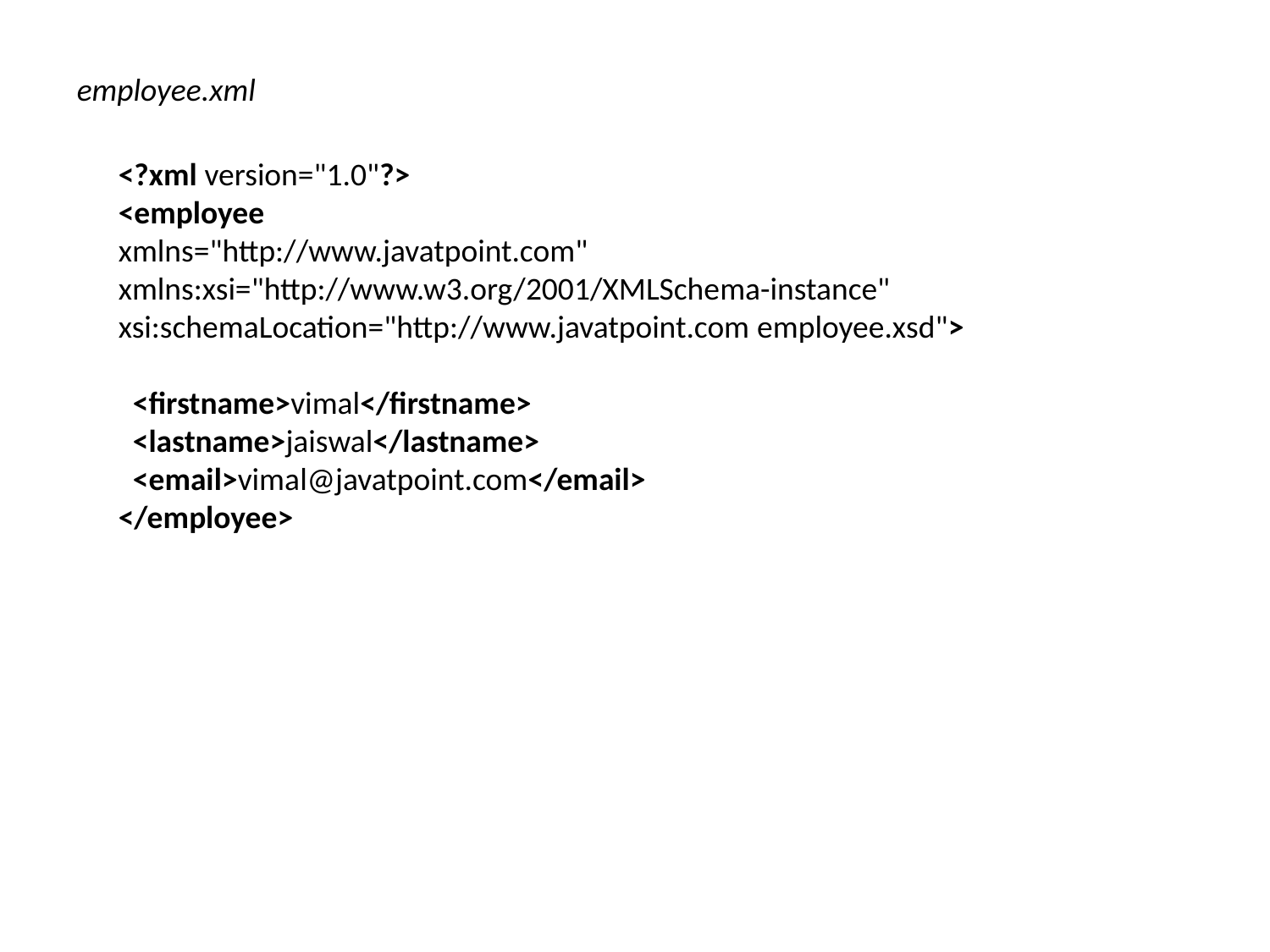

employee.xml
<?xml version="1.0"?>
<employee
xmlns="http://www.javatpoint.com"
xmlns:xsi="http://www.w3.org/2001/XMLSchema-instance"
xsi:schemaLocation="http://www.javatpoint.com employee.xsd">

  <firstname>vimal</firstname>
  <lastname>jaiswal</lastname>
  <email>vimal@javatpoint.com</email>
</employee>